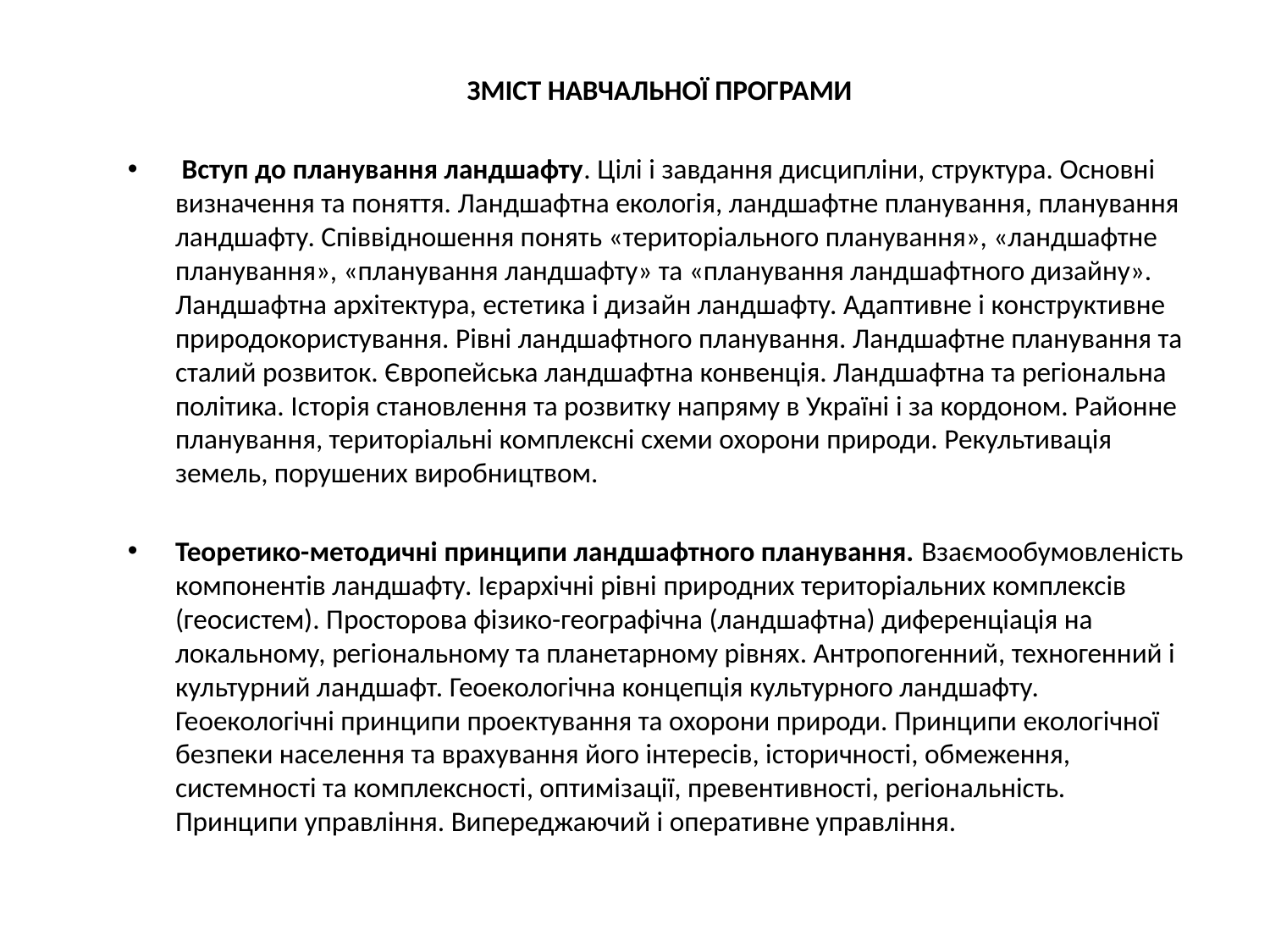

ЗМІСТ НАВЧАЛЬНОЇ ПРОГРАМИ

 Вступ до планування ландшафту. Цілі і завдання дисципліни, структура. Основні визначення та поняття. Ландшафтна екологія, ландшафтне планування, планування ландшафту. Співвідношення понять «територіального планування», «ландшафтне планування», «планування ландшафту» та «планування ландшафтного дизайну». Ландшафтна архітектура, естетика і дизайн ландшафту. Адаптивне і конструктивне природокористування. Рівні ландшафтного планування. Ландшафтне планування та сталий розвиток. Європейська ландшафтна конвенція. Ландшафтна та регіональна політика. Історія становлення та розвитку напряму в Україні і за кордоном. Районне планування, територіальні комплексні схеми охорони природи. Рекультивація земель, порушених виробництвом.

Теоретико-методичні принципи ландшафтного планування. Взаємообумовленість компонентів ландшафту. Ієрархічні рівні природних територіальних комплексів (геосистем). Просторова фізико-географічна (ландшафтна) диференціація на локальному, регіональному та планетарному рівнях. Антропогенний, техногенний і культурний ландшафт. Геоекологічна концепція культурного ландшафту. Геоекологічні принципи проектування та охорони природи. Принципи екологічної безпеки населення та врахування його інтересів, історичності, обмеження, системності та комплексності, оптимізації, превентивності, регіональність. Принципи управління. Випереджаючий і оперативне управління.